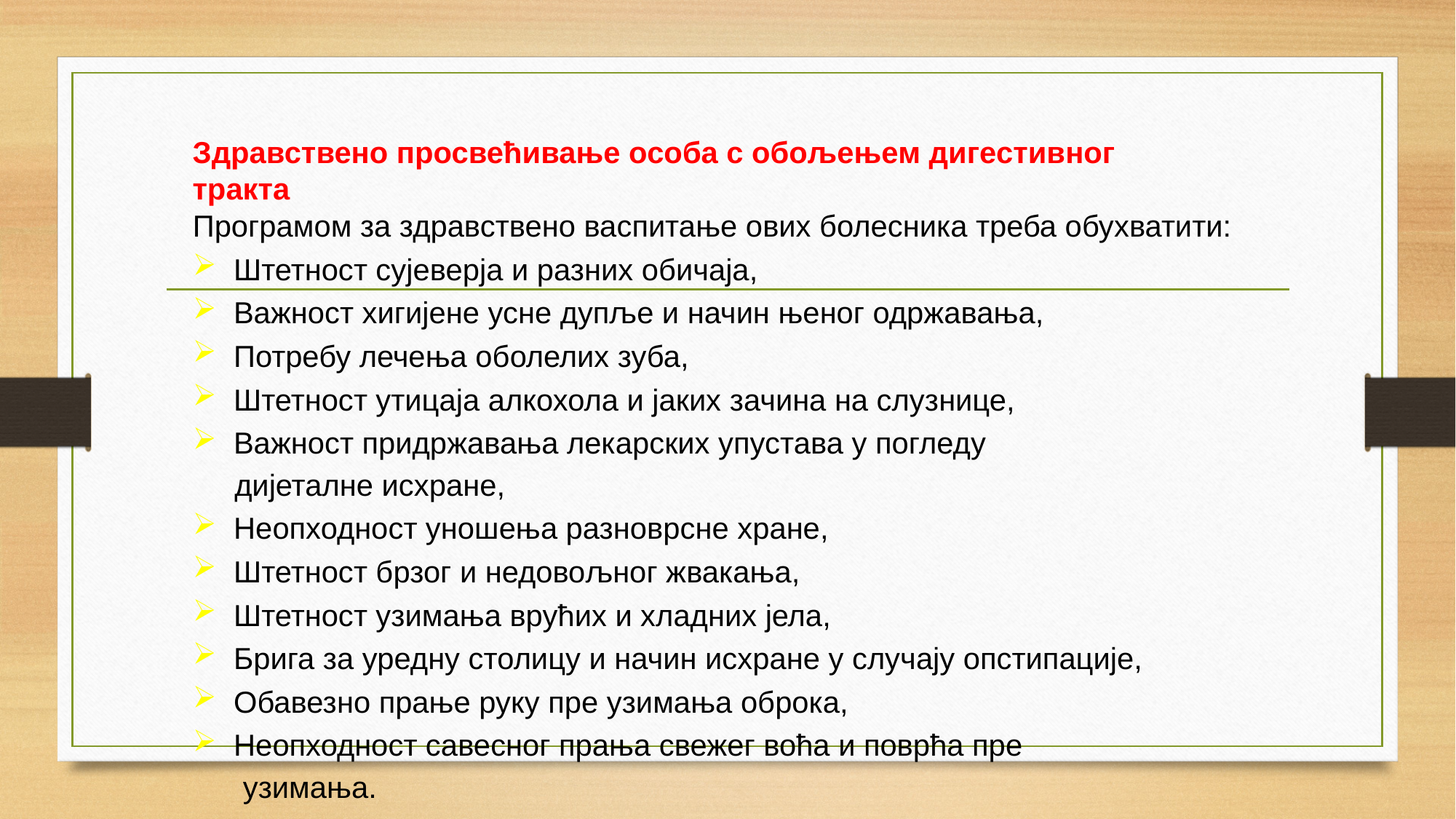

Здравствено просвећивање особа с обољењем дигестивног тракта
Програмом за здравствено васпитање ових болесника треба обухватити:
  Штетност сујеверја и разних обичаја,
  Важност хигијене усне дупље и начин њеног одржавања,
  Потребу лечења оболелих зуба,
  Штетност утицаја алкохола и јаких зачина на слузнице,
  Важност придржавања лекарских упустава у погледу
     дијеталне исхране,
  Неопходност уношења разноврсне хране,
  Штетност брзог и недовољног жвакања,
  Штетност узимања врућих и хладних јела,
  Брига за уредну столицу и начин исхране у случају опстипације,
  Обавезно прање руку пре узимања оброка,
  Неопходност савесног прања свежег воћа и поврћа пре
      узимања.